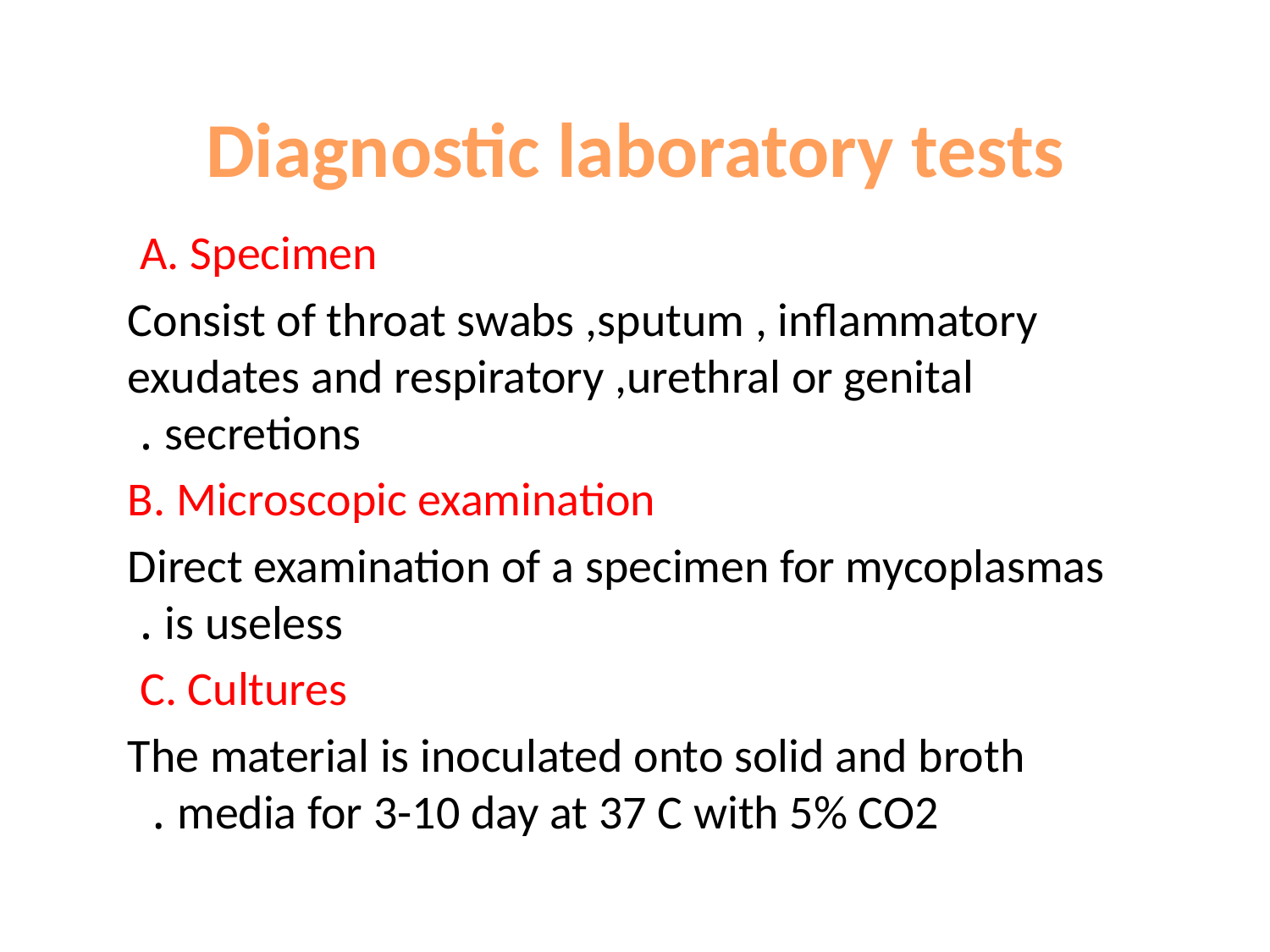

# Diagnostic laboratory tests
 A. Specimen
Consist of throat swabs ,sputum , inflammatory exudates and respiratory ,urethral or genital secretions .
B. Microscopic examination
Direct examination of a specimen for mycoplasmas is useless .
C. Cultures
The material is inoculated onto solid and broth media for 3-10 day at 37 C with 5% CO2 .